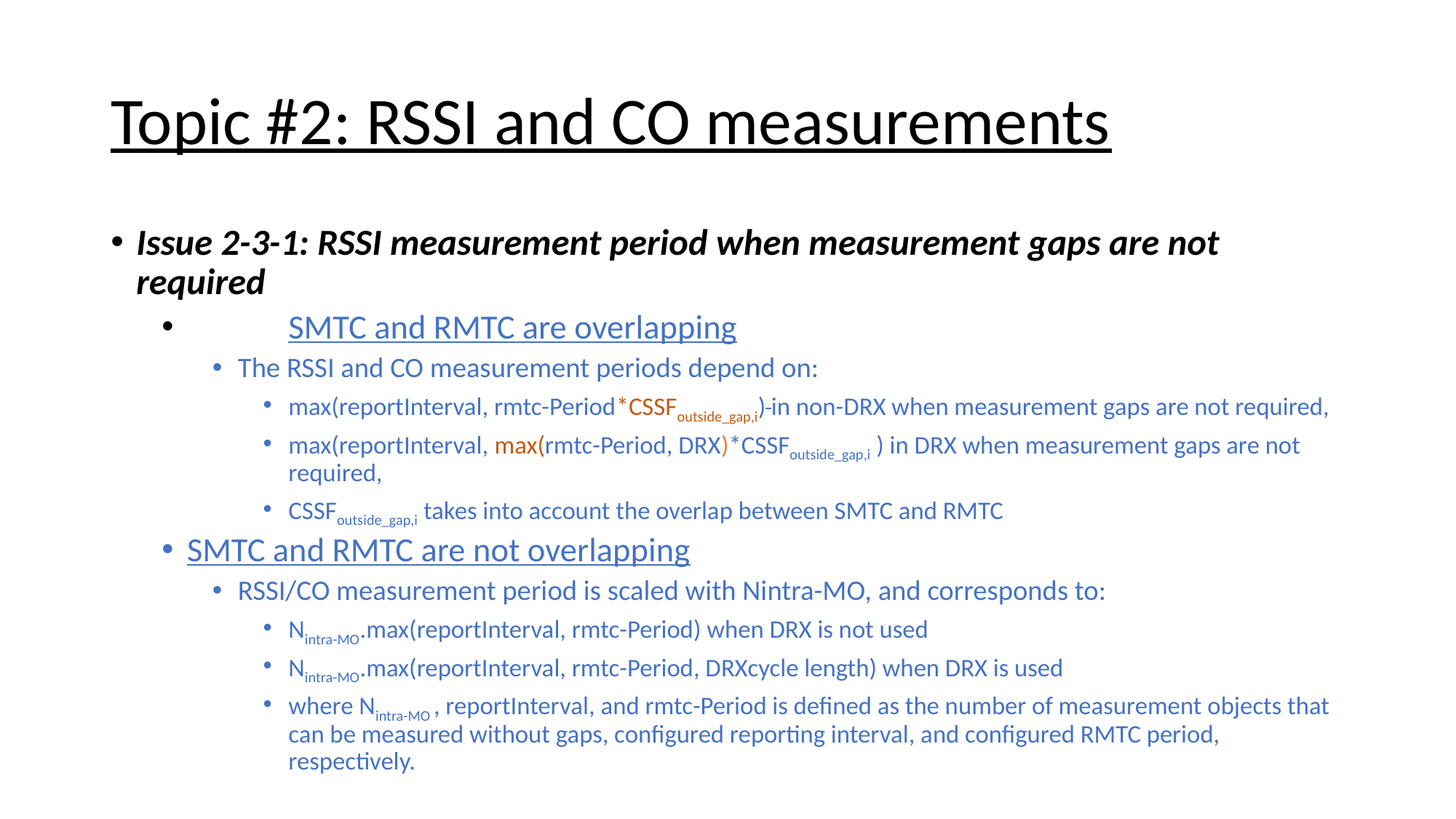

# Topic #2: RSSI and CO measurements
Issue 2-3-1: RSSI measurement period when measurement gaps are not required
	SMTC and RMTC are overlapping
The RSSI and CO measurement periods depend on:
max(reportInterval, rmtc-Period*CSSFoutside_gap,i) in non-DRX when measurement gaps are not required,
max(reportInterval, max(rmtc-Period, DRX)*CSSFoutside_gap,i ) in DRX when measurement gaps are not required,
CSSFoutside_gap,i takes into account the overlap between SMTC and RMTC
SMTC and RMTC are not overlapping
RSSI/CO measurement period is scaled with Nintra-MO, and corresponds to:
Nintra-MO.max(reportInterval, rmtc-Period) when DRX is not used
Nintra-MO.max(reportInterval, rmtc-Period, DRXcycle length) when DRX is used
where Nintra-MO , reportInterval, and rmtc-Period is defined as the number of measurement objects that can be measured without gaps, configured reporting interval, and configured RMTC period, respectively.